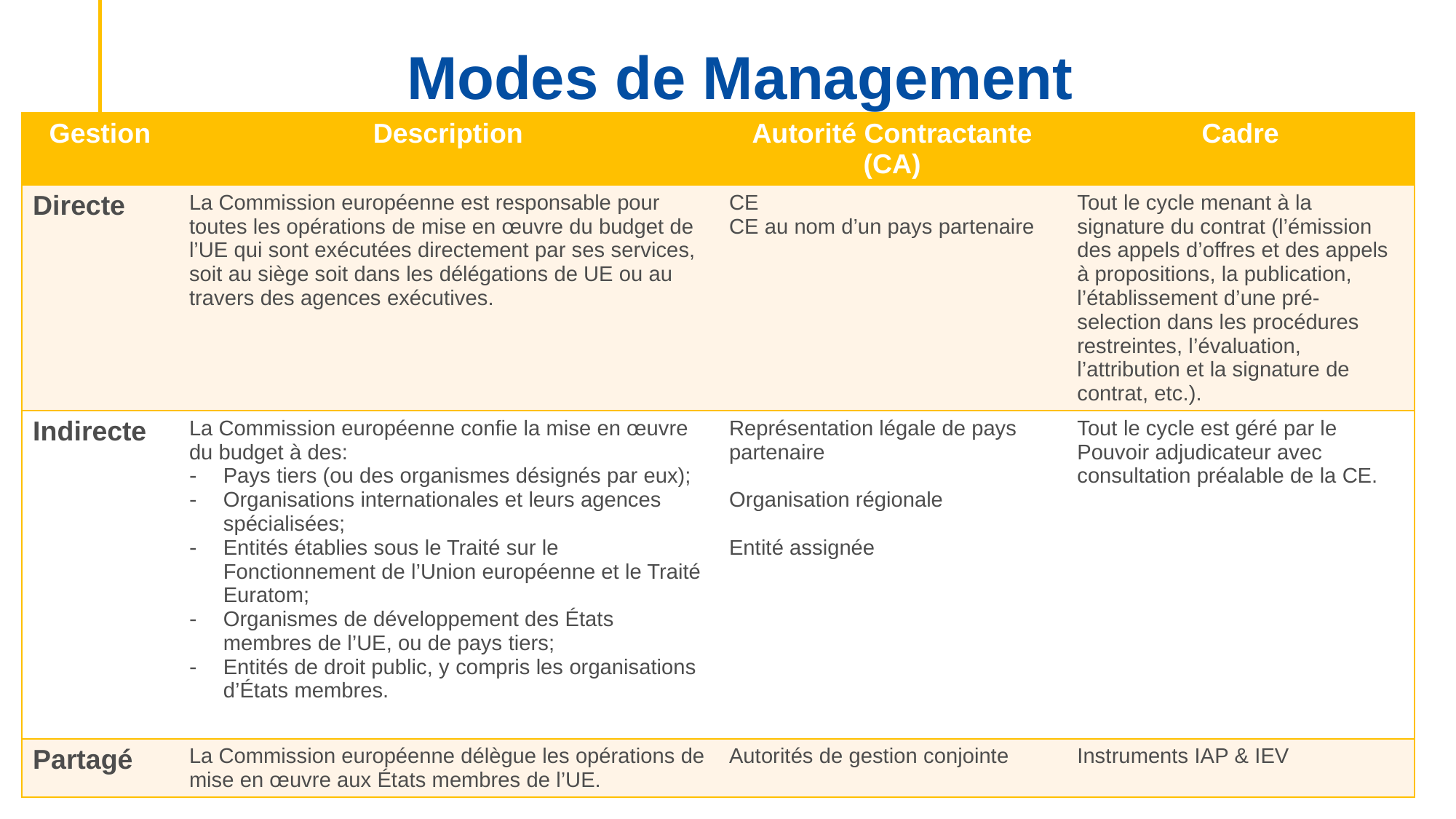

# Modes de Management
| Gestion | Description | Autorité Contractante (CA) | Cadre |
| --- | --- | --- | --- |
| Directe | La Commission européenne est responsable pour toutes les opérations de mise en œuvre du budget de l’UE qui sont exécutées directement par ses services, soit au siège soit dans les délégations de UE ou au travers des agences exécutives. | CE CE au nom d’un pays partenaire | Tout le cycle menant à la signature du contrat (l’émission des appels d’offres et des appels à propositions, la publication, l’établissement d’une pré-selection dans les procédures restreintes, l’évaluation, l’attribution et la signature de contrat, etc.). |
| Indirecte | La Commission européenne confie la mise en œuvre du budget à des: Pays tiers (ou des organismes désignés par eux); Organisations internationales et leurs agences spécialisées; Entités établies sous le Traité sur le Fonctionnement de l’Union européenne et le Traité Euratom; Organismes de développement des États membres de l’UE, ou de pays tiers; Entités de droit public, y compris les organisations d’États membres. | Représentation légale de pays partenaire Organisation régionale Entité assignée | Tout le cycle est géré par le Pouvoir adjudicateur avec consultation préalable de la CE. |
| Partagé | La Commission européenne délègue les opérations de mise en œuvre aux États membres de l’UE. | Autorités de gestion conjointe | Instruments IAP & IEV |